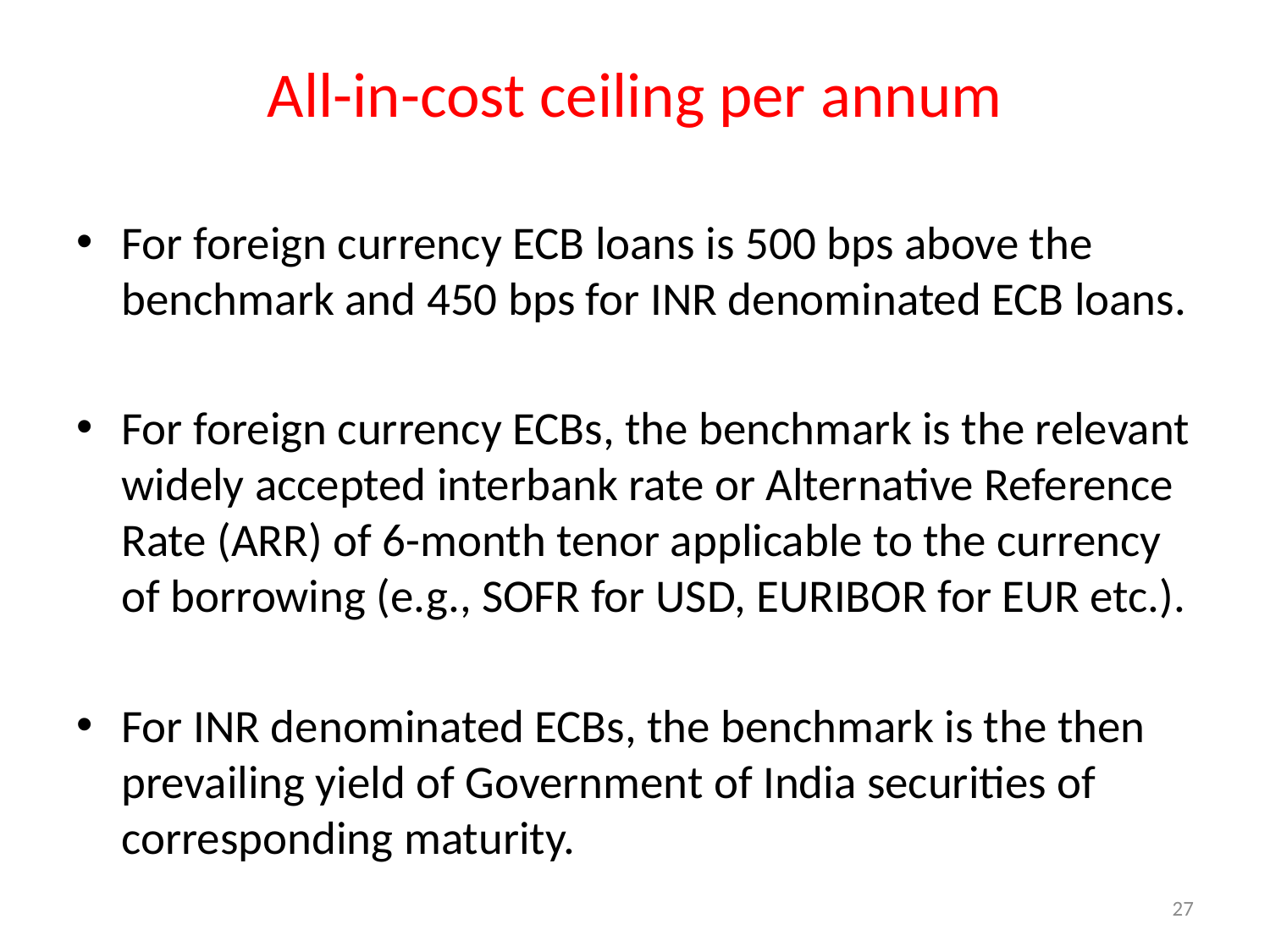

# All-in-cost ceiling per annum
For foreign currency ECB loans is 500 bps above the benchmark and 450 bps for INR denominated ECB loans.

For foreign currency ECBs, the benchmark is the relevant widely accepted interbank rate or Alternative Reference Rate (ARR) of 6-month tenor applicable to the currency of borrowing (e.g., SOFR for USD, EURIBOR for EUR etc.).

For INR denominated ECBs, the benchmark is the then prevailing yield of Government of India securities of corresponding maturity.

27